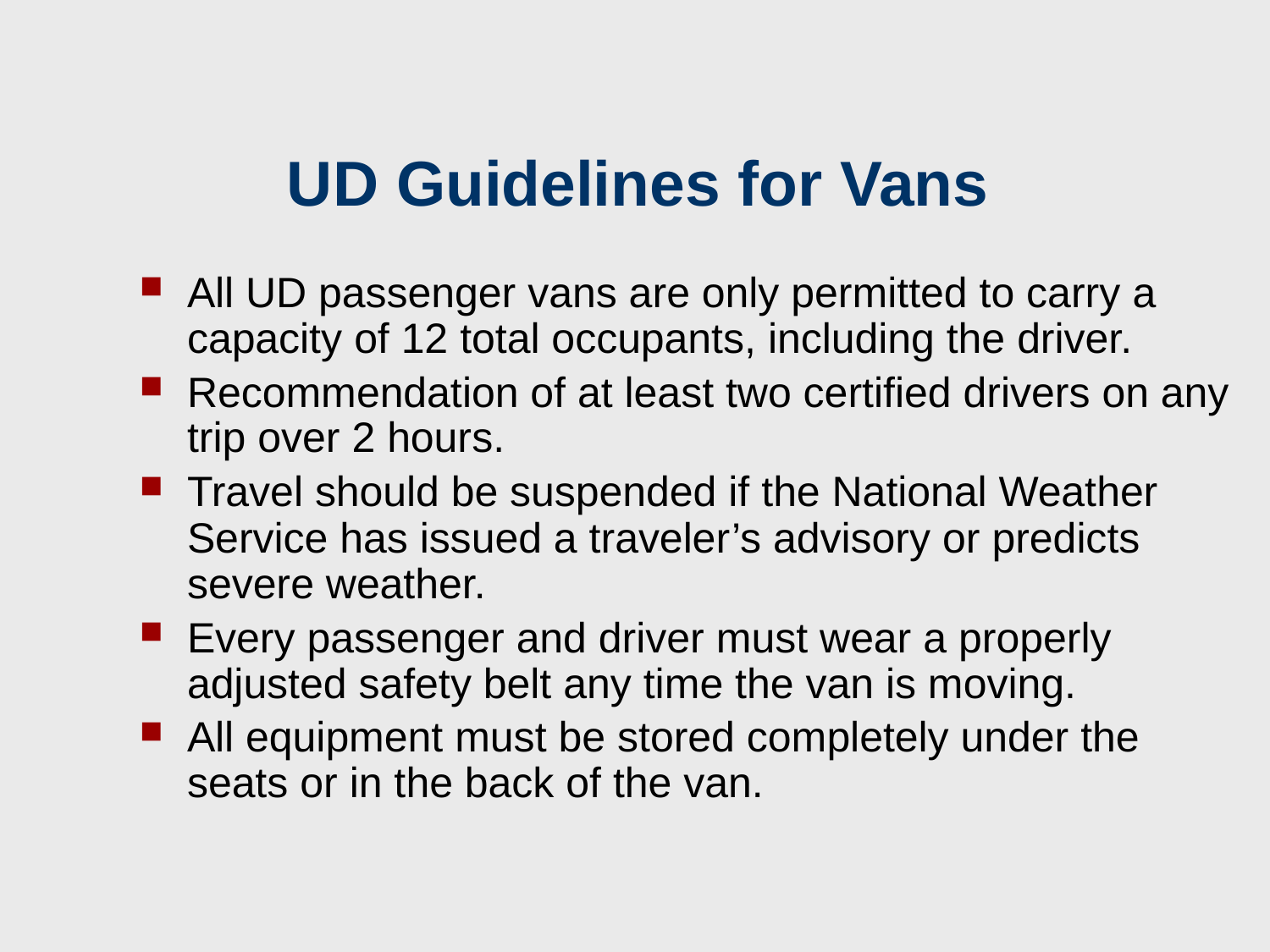

# UD Guidelines for Vans
All UD passenger vans are only permitted to carry a capacity of 12 total occupants, including the driver.
Recommendation of at least two certified drivers on any trip over 2 hours.
Travel should be suspended if the National Weather Service has issued a traveler’s advisory or predicts severe weather.
Every passenger and driver must wear a properly adjusted safety belt any time the van is moving.
All equipment must be stored completely under the seats or in the back of the van.